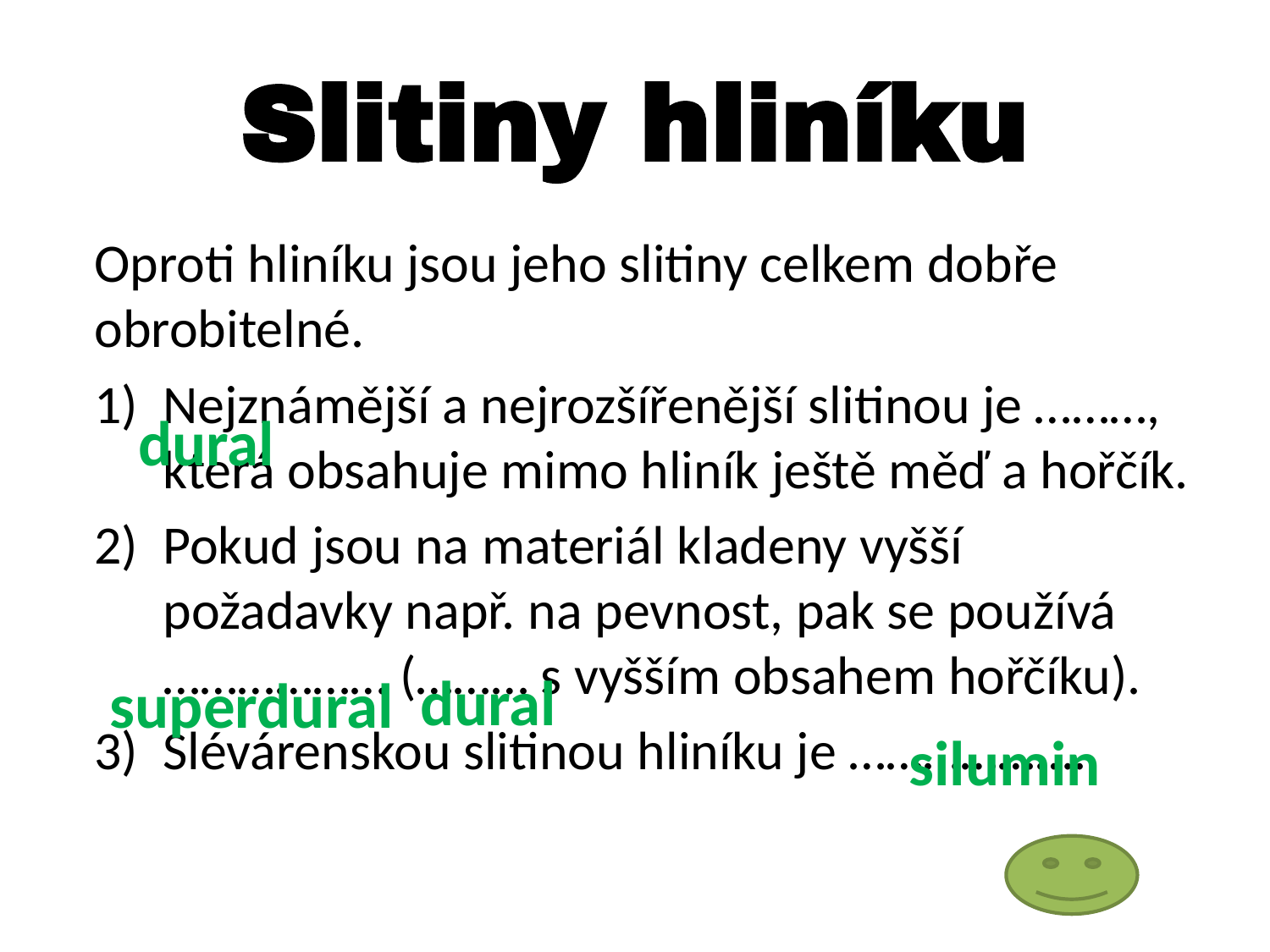

# Slitiny hliníku
Oproti hliníku jsou jeho slitiny celkem dobře obrobitelné.
Nejznámější a nejrozšířenější slitinou je ………, která obsahuje mimo hliník ještě měď a hořčík.
Pokud jsou na materiál kladeny vyšší požadavky např. na pevnost, pak se používá ……………… (……… s vyšším obsahem hořčíku).
3)  Slévárenskou slitinou hliníku je ………………..
dural
dural
superdural
silumin